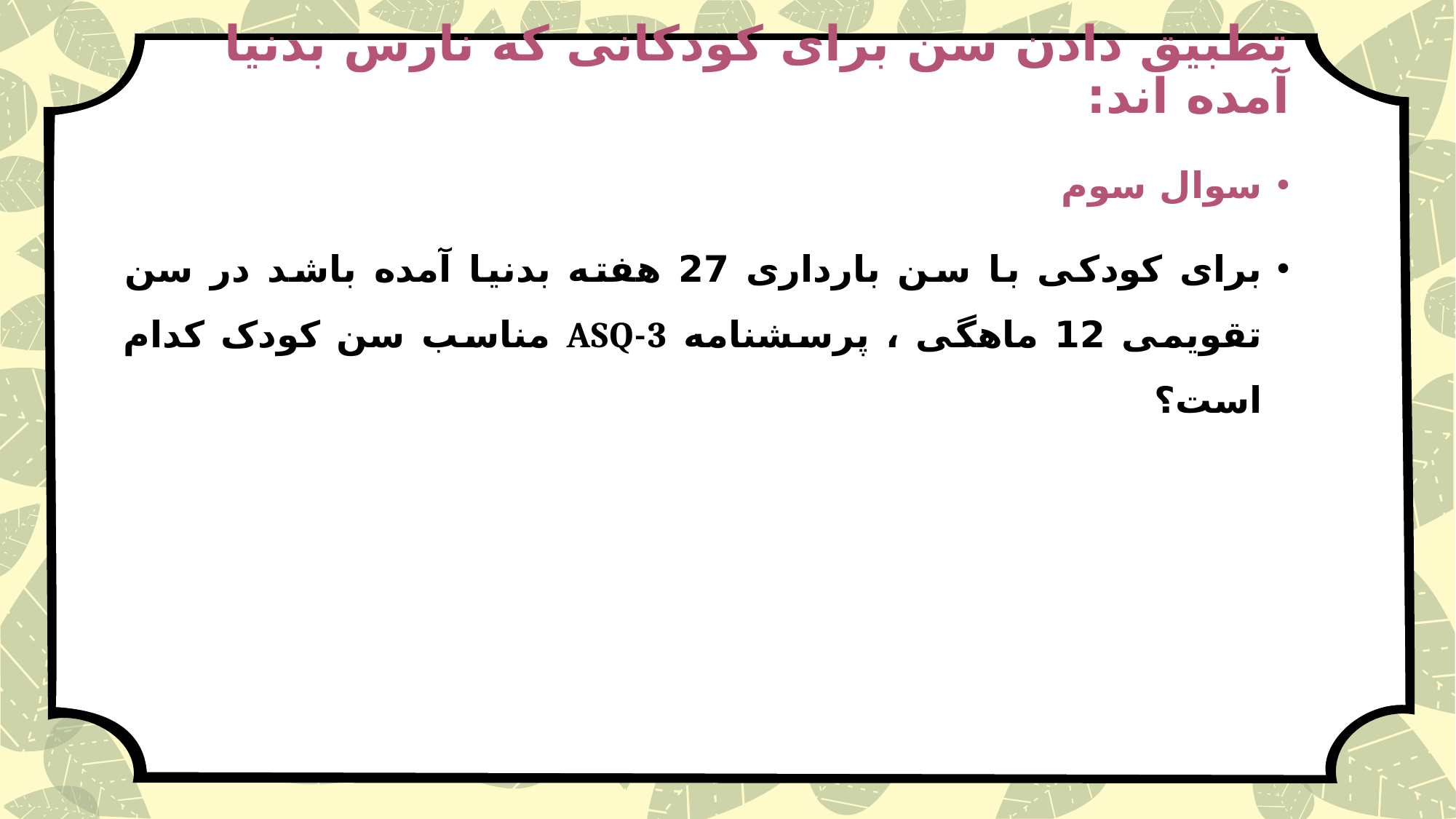

# تطبیق دادن سن برای کودکانی که نارس بدنیا آمده اند:
سوال سوم
برای کودکی با سن بارداری 27 هفته بدنیا آمده باشد در سن تقویمی 12 ماهگی ، پرسشنامه ASQ-3 مناسب سن کودک کدام است؟